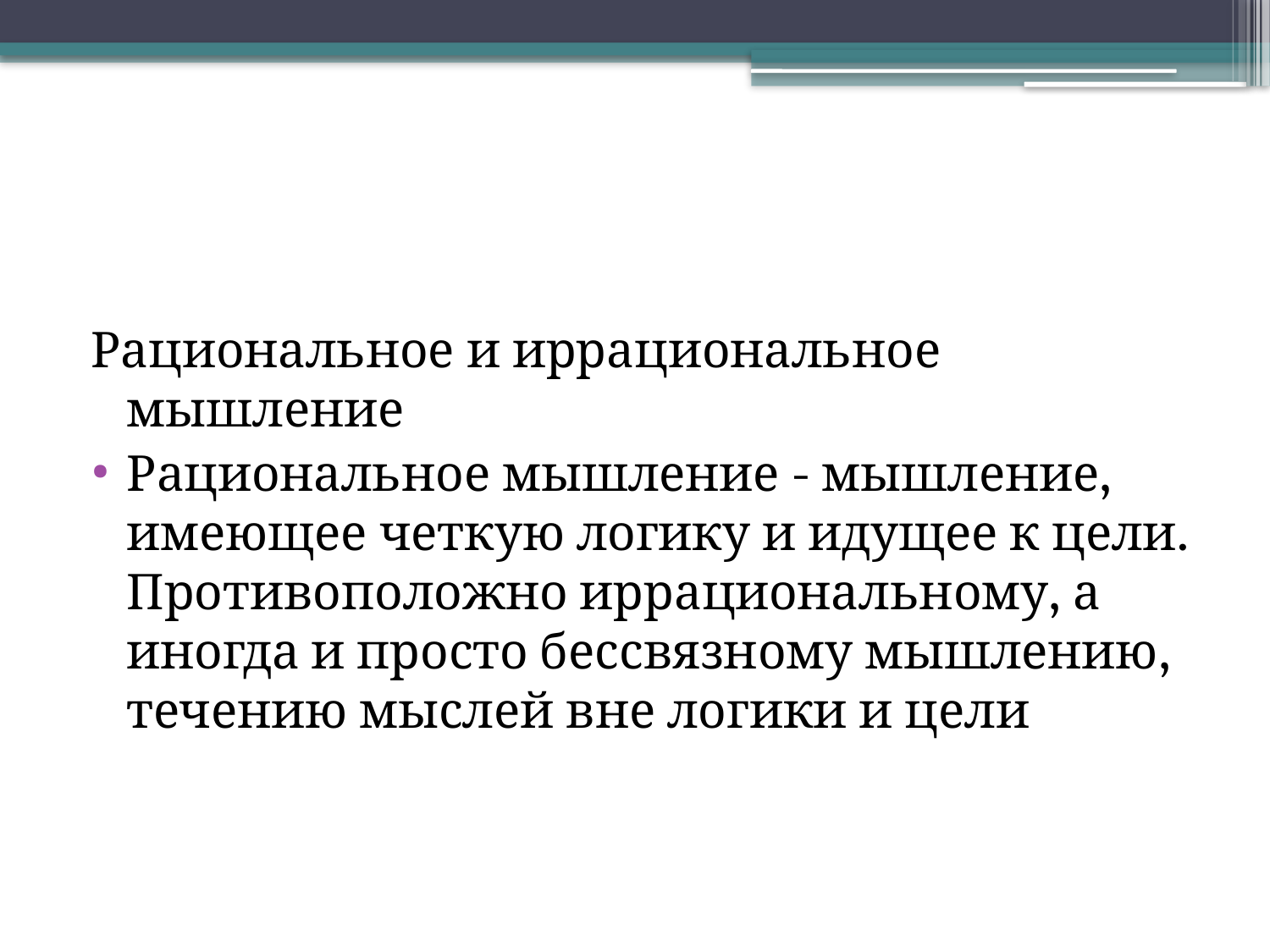

Рациональное и иррациональное мышление
Рациональное мышление - мышление, имеющее четкую логику и идущее к цели. Противоположно иррациональному, а иногда и просто бессвязному мышлению, течению мыслей вне логики и цели